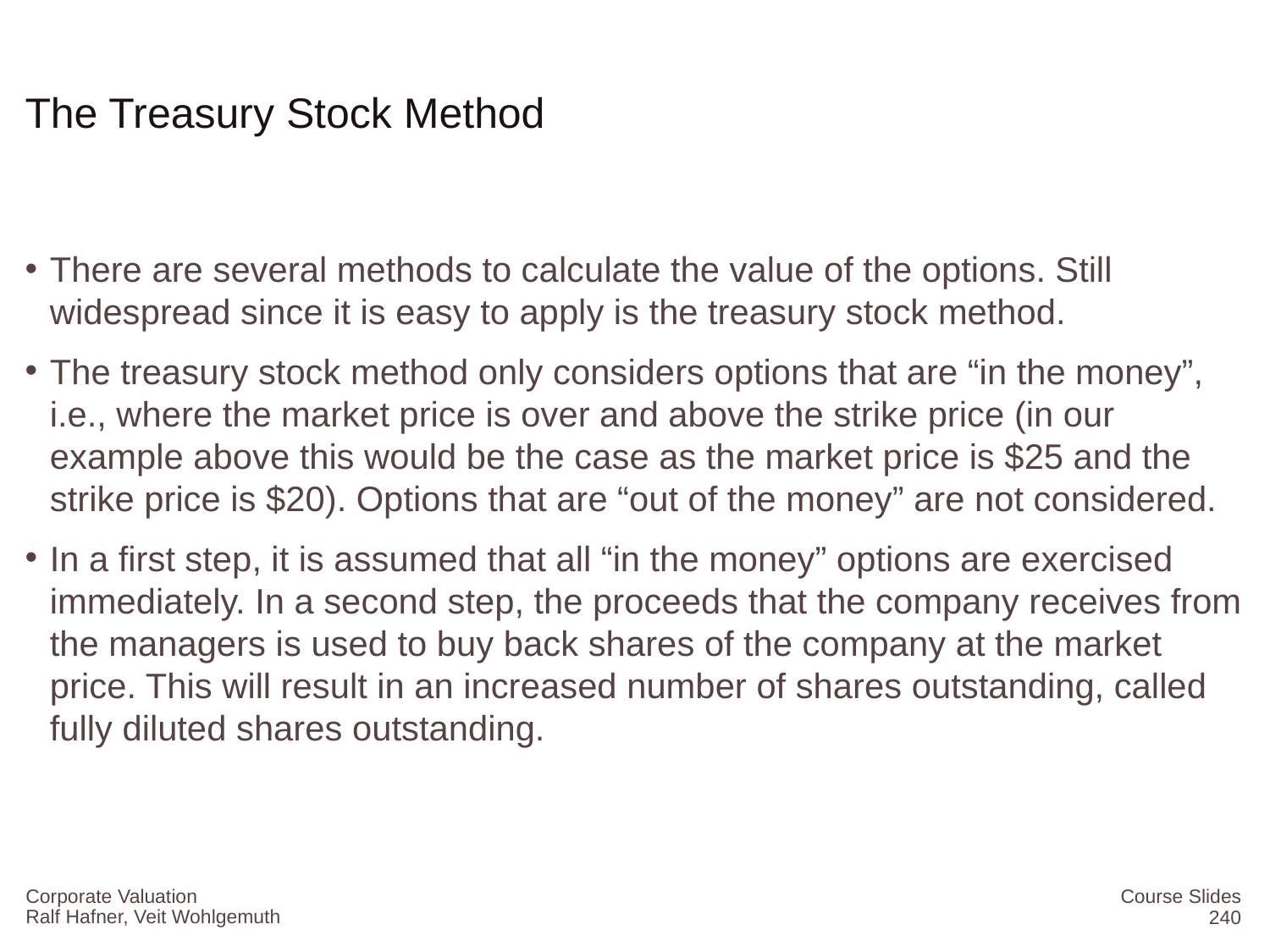

# The Treasury Stock Method
There are several methods to calculate the value of the options. Still widespread since it is easy to apply is the treasury stock method.
The treasury stock method only considers options that are “in the money”, i.e., where the market price is over and above the strike price (in our example above this would be the case as the market price is $25 and the strike price is $20). Options that are “out of the money” are not considered.
In a first step, it is assumed that all “in the money” options are exercised immediately. In a second step, the proceeds that the company receives from the managers is used to buy back shares of the company at the market price. This will result in an increased number of shares outstanding, called fully diluted shares outstanding.
Corporate Valuation
Course Slides
240